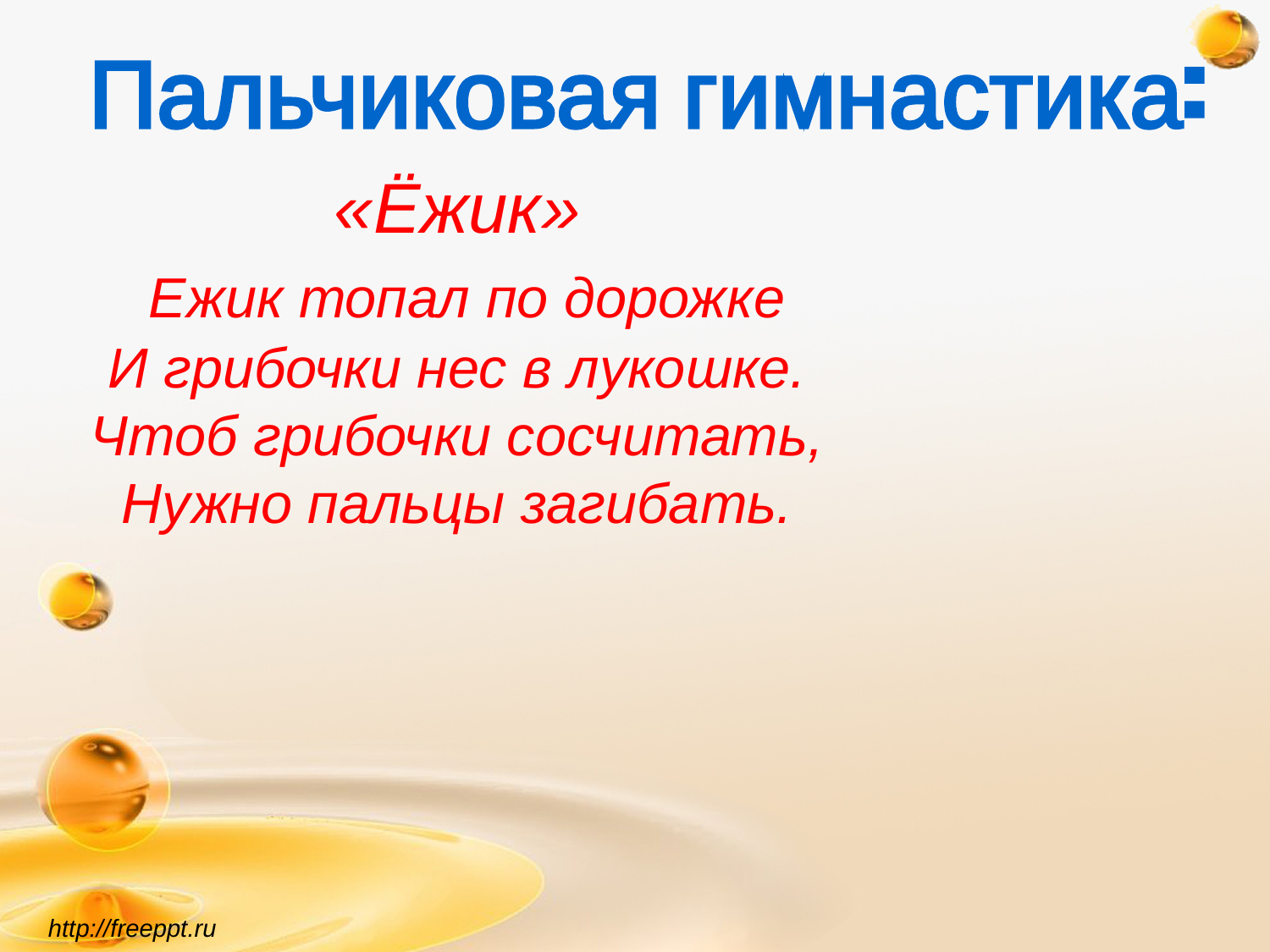

# Пальчиковая гимнастика:
«Ёжик»
 Ежик топал по дорожке
И грибочки нес в лукошке.
Чтоб грибочки сосчитать,
Нужно пальцы загибать.

http://freeppt.ru